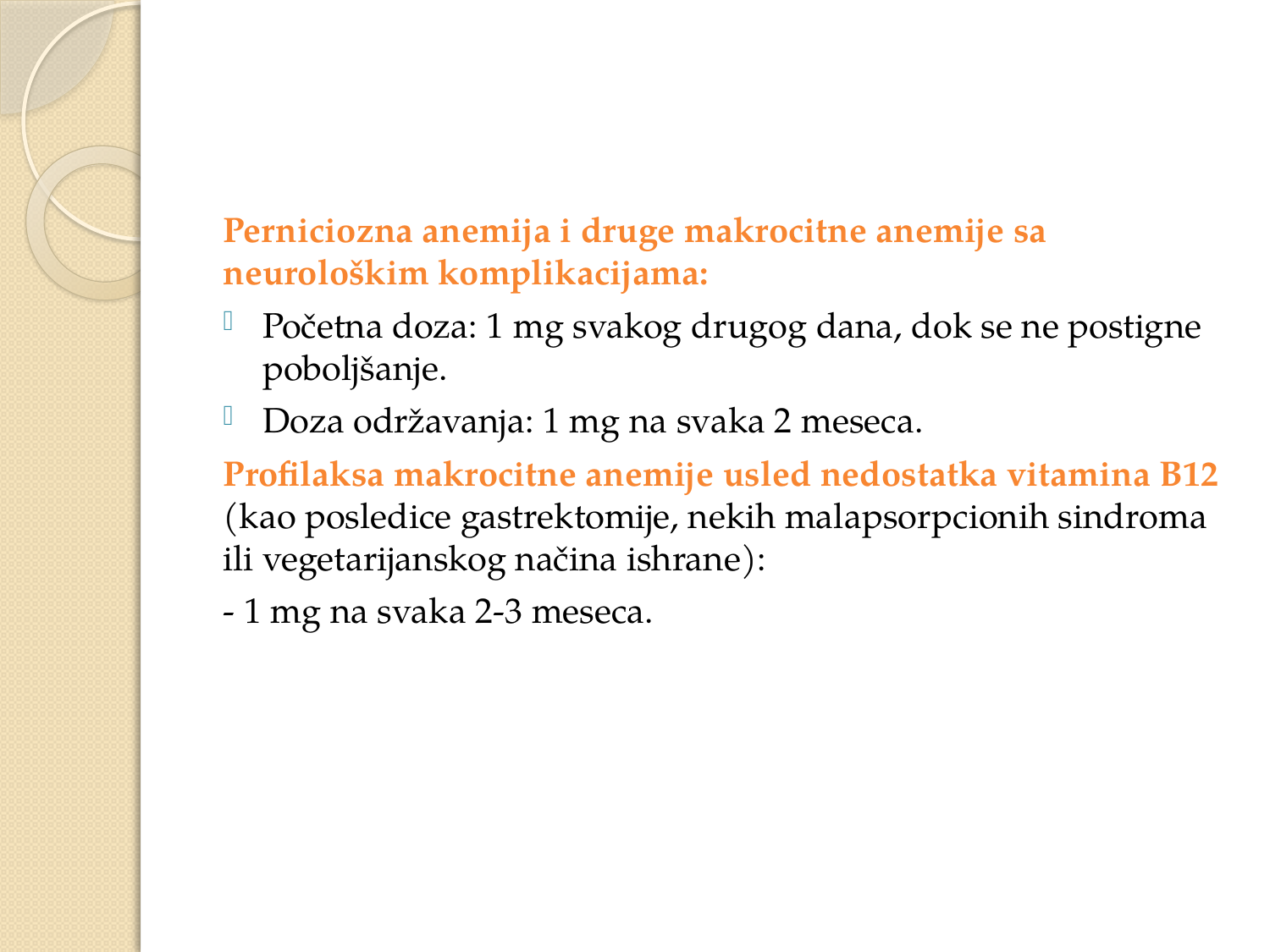

#
Perniciozna anemija i druge makrocitne anemije sa neurološkim komplikacijama:
Početna doza: 1 mg svakog drugog dana, dok se ne postigne poboljšanje.
Doza održavanja: 1 mg na svaka 2 meseca.
Profilaksa makrocitne anemije usled nedostatka vitamina B12 (kao posledice gastrektomije, nekih malapsorpcionih sindroma ili vegetarijanskog načina ishrane):
- 1 mg na svaka 2-3 meseca.